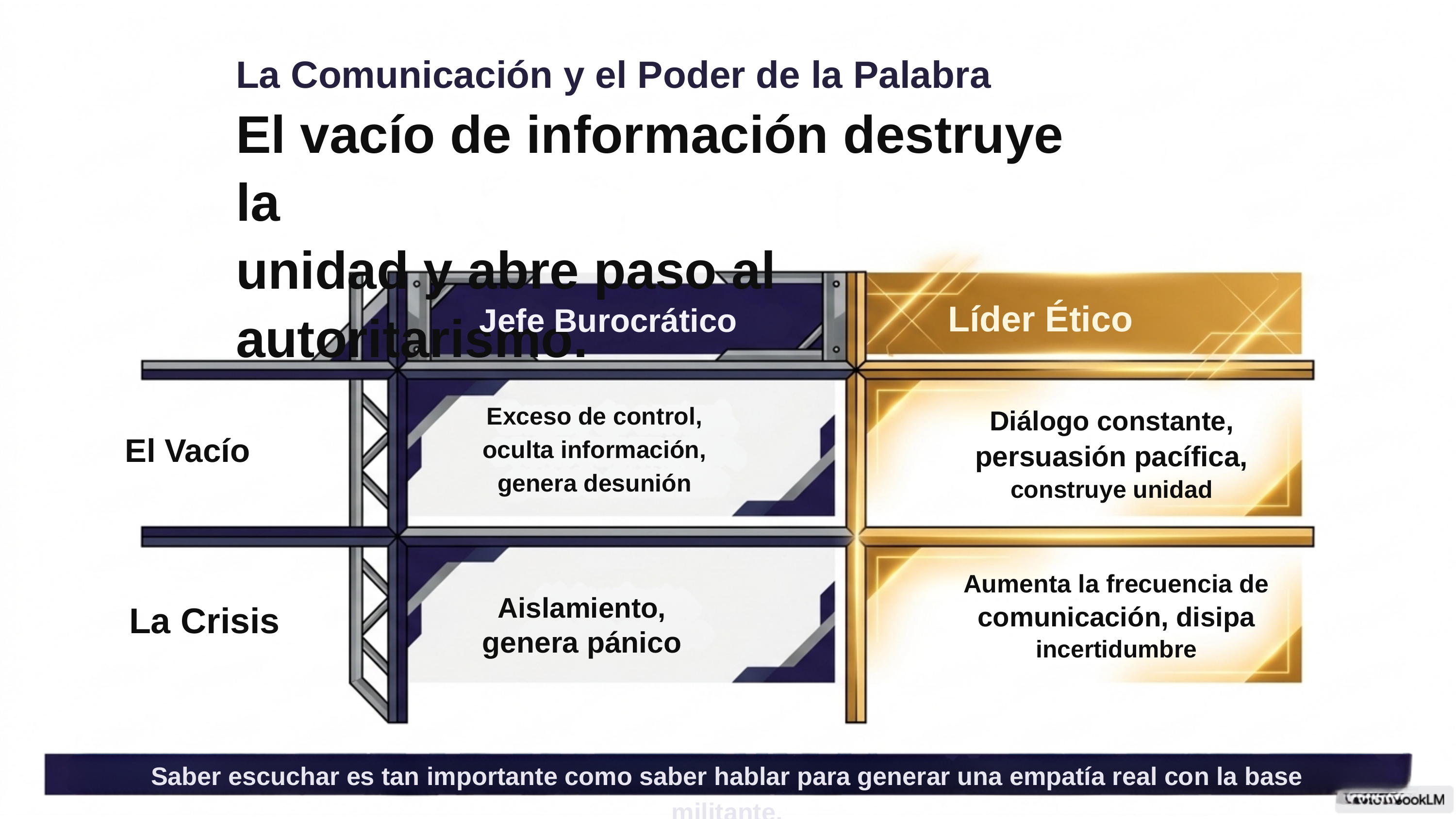

La Comunicación y el Poder de la Palabra
El vacío de información destruye la
unidad y abre paso al autoritarismo.
Líder Ético
Jefe Burocrático
Exceso de control,
oculta información,
genera desunión
Diálogo constante,
persuasión pacífica,
construye unidad
El Vacío
Aumenta la frecuencia de
comunicación, disipa
incertidumbre
Aislamiento,
genera pánico
La Crisis
Saber escuchar es tan importante como saber hablar para generar una empatía real con la base militante.